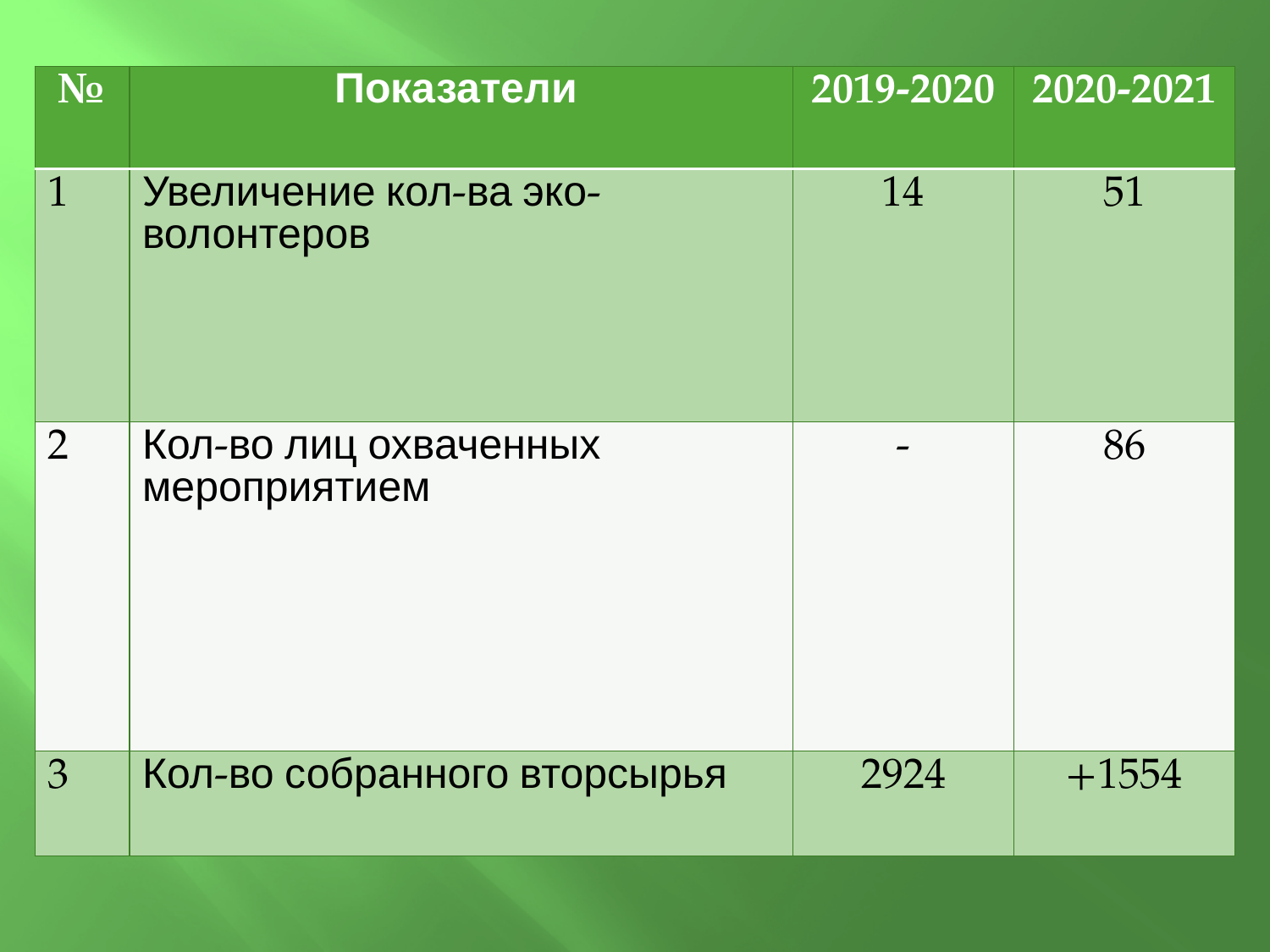

| № | Показатели | 2019-2020 | 2020-2021 |
| --- | --- | --- | --- |
| 1 | Увеличение кол-ва эко-волонтеров | 14 | 51 |
| 2 | Кол-во лиц охваченных мероприятием | - | 86 |
| 3 | Кол-во собранного вторсырья | 2924 | +1554 |